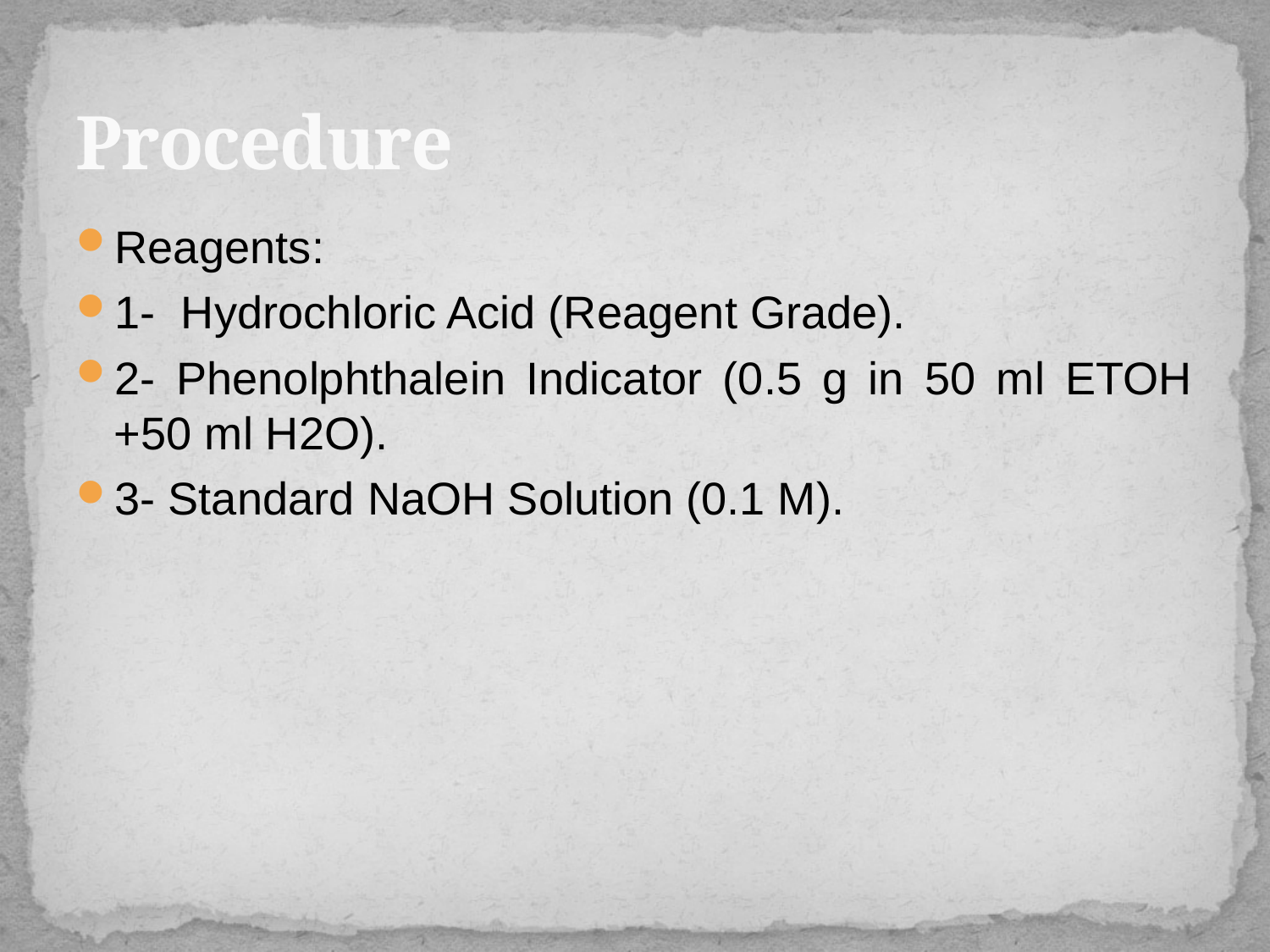

# Procedure
Reagents:
1-  Hydrochloric Acid (Reagent Grade).
2- Phenolphthalein Indicator (0.5 g in 50 ml ETOH +50 ml H2O).
3- Standard NaOH Solution (0.1 M).